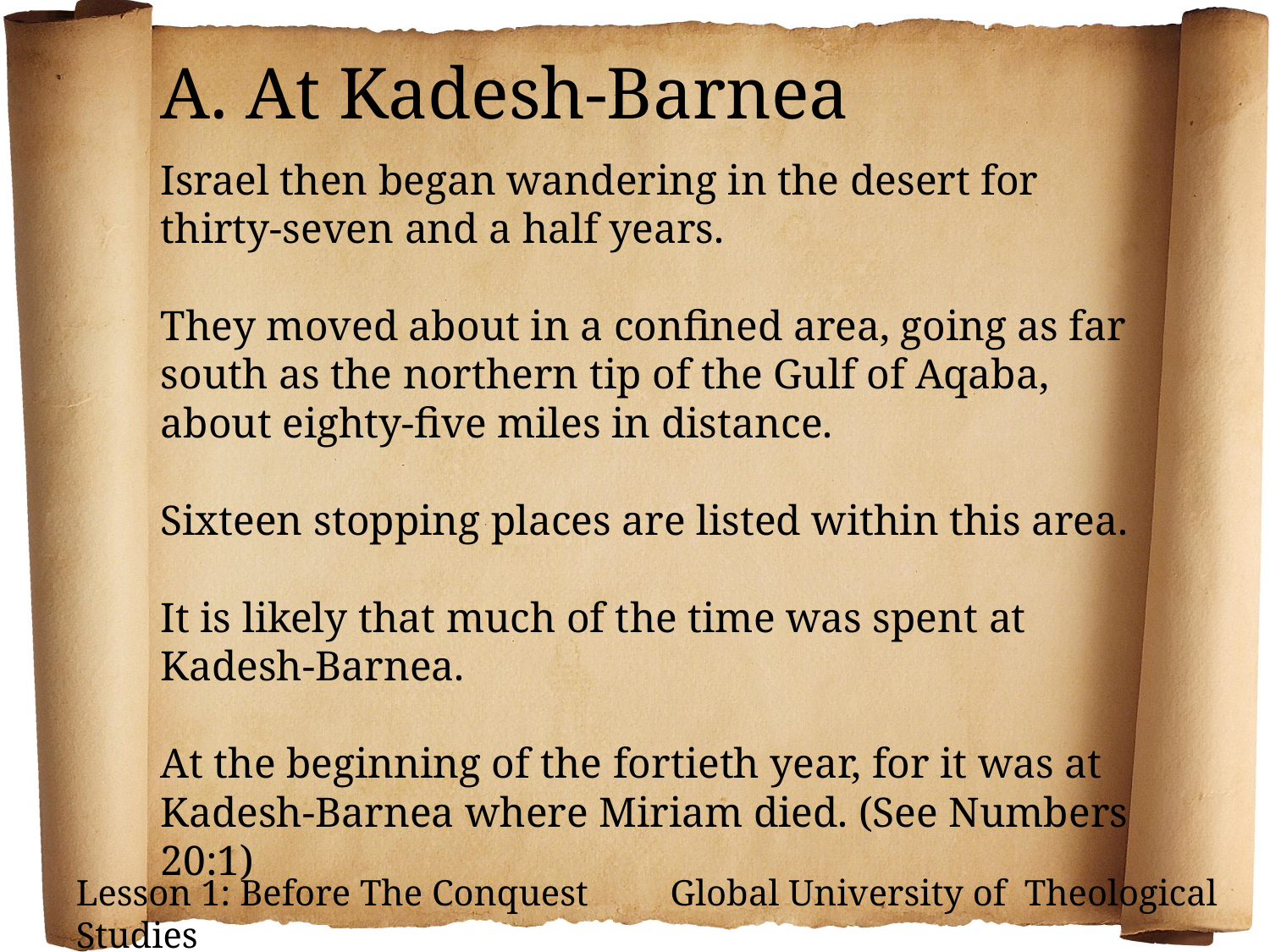

A. At Kadesh-Barnea
Israel then began wandering in the desert for thirty-seven and a half years.

They moved about in a confined area, going as far south as the northern tip of the Gulf of Aqaba, about eighty-five miles in distance.

Sixteen stopping places are listed within this area.

It is likely that much of the time was spent at Kadesh-Barnea.

At the beginning of the fortieth year, for it was at Kadesh-Barnea where Miriam died. (See Numbers 20:1)
Lesson 1: Before The Conquest         Global University of  Theological Studies